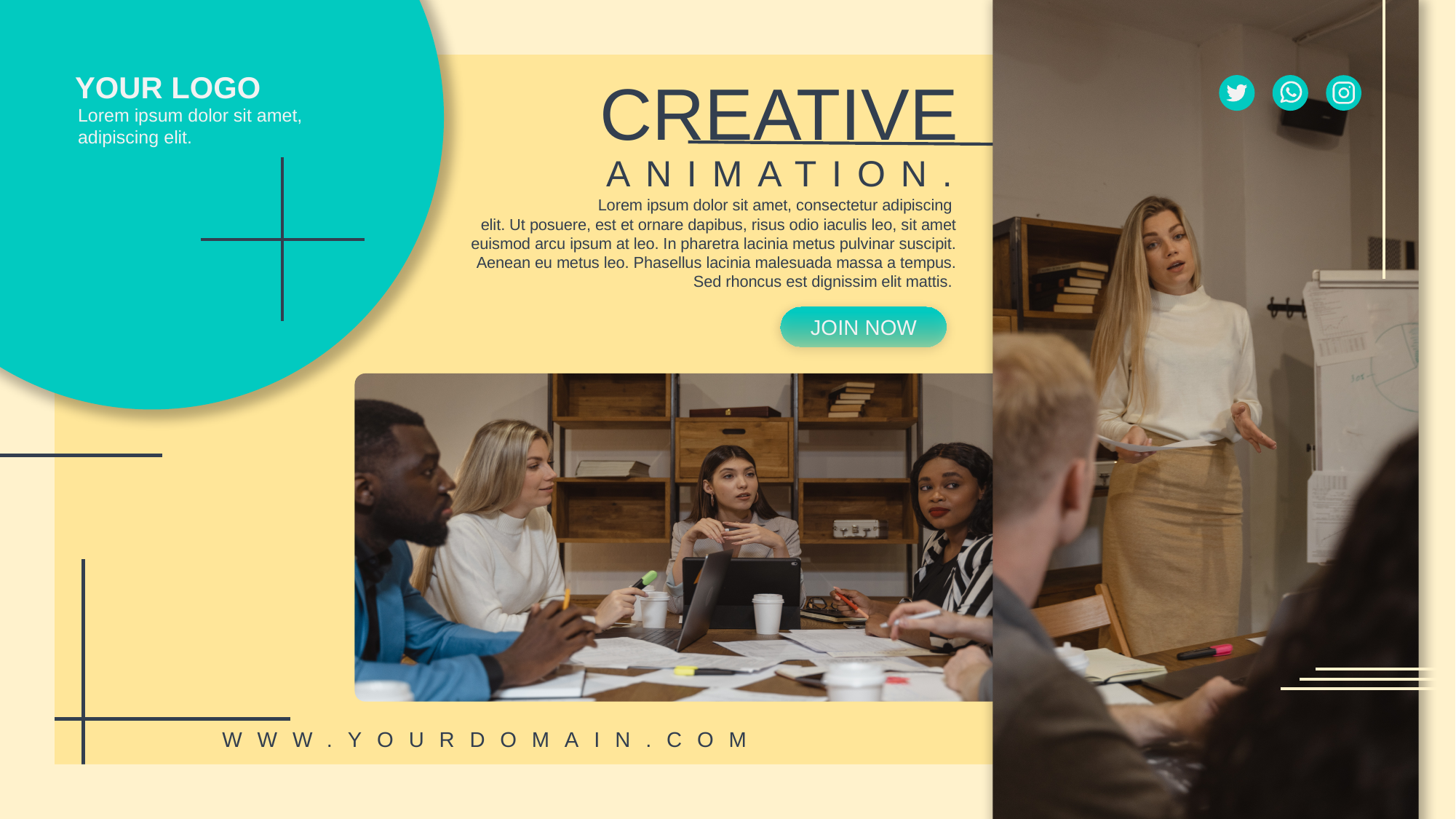

CREATIVE
YOUR LOGO

Lorem ipsum dolor sit amet, adipiscing elit.
ANIMATION.
Lorem ipsum dolor sit amet, consectetur adipiscing
elit. Ut posuere, est et ornare dapibus, risus odio iaculis leo, sit amet euismod arcu ipsum at leo. In pharetra lacinia metus pulvinar suscipit. Aenean eu metus leo. Phasellus lacinia malesuada massa a tempus. Sed rhoncus est dignissim elit mattis.

JOIN NOW

WWW.YOURDOMAIN.COM